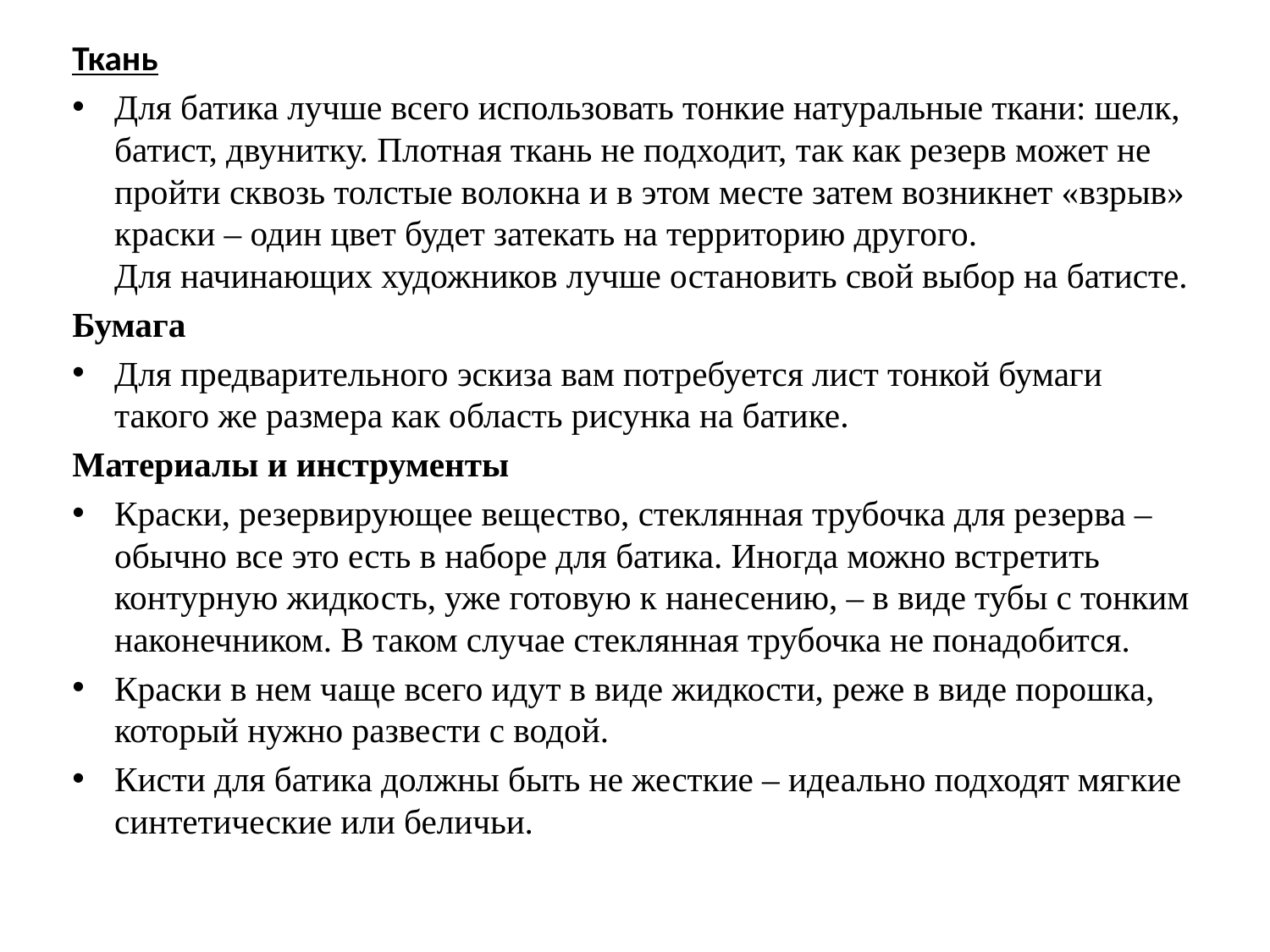

Ткань
Для батика лучше всего использовать тонкие натуральные ткани: шелк, батист, двунитку. Плотная ткань не подходит, так как резерв может не пройти сквозь толстые волокна и в этом месте затем возникнет «взрыв» краски – один цвет будет затекать на территорию другого. Для начинающих художников лучше остановить свой выбор на батисте.
Бумага
Для предварительного эскиза вам потребуется лист тонкой бумаги такого же размера как область рисунка на батике.
Материалы и инструменты
Краски, резервирующее вещество, стеклянная трубочка для резерва – обычно все это есть в наборе для батика. Иногда можно встретить контурную жидкость, уже готовую к нанесению, – в виде тубы с тонким наконечником. В таком случае стеклянная трубочка не понадобится.
Краски в нем чаще всего идут в виде жидкости, реже в виде порошка, который нужно развести с водой.
Кисти для батика должны быть не жесткие – идеально подходят мягкие синтетические или беличьи.

#